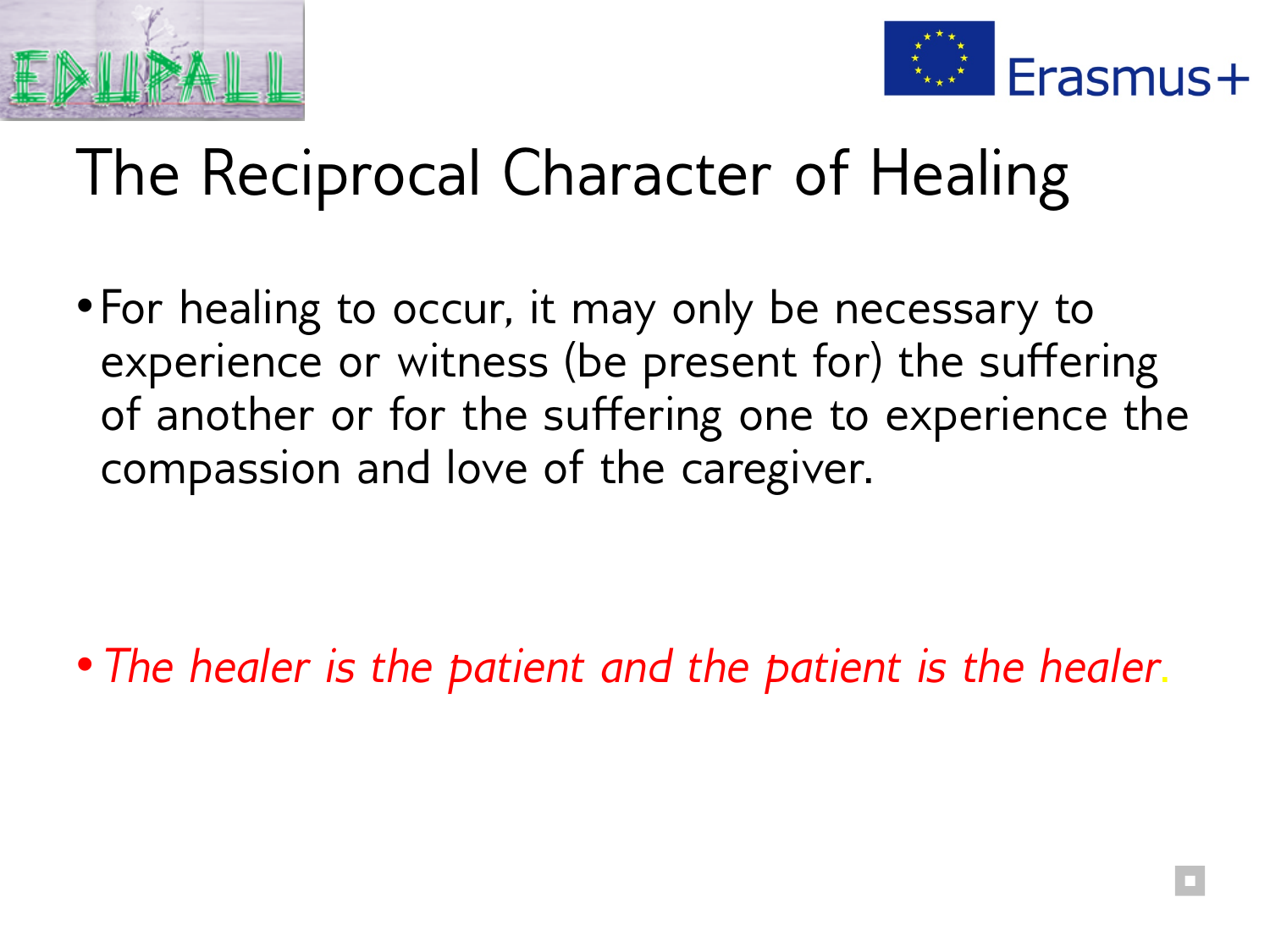

# The Reciprocal Character of Healing
For healing to occur, it may only be necessary to experience or witness (be present for) the suffering of another or for the suffering one to experience the compassion and love of the caregiver.

The healer is the patient and the patient is the healer.